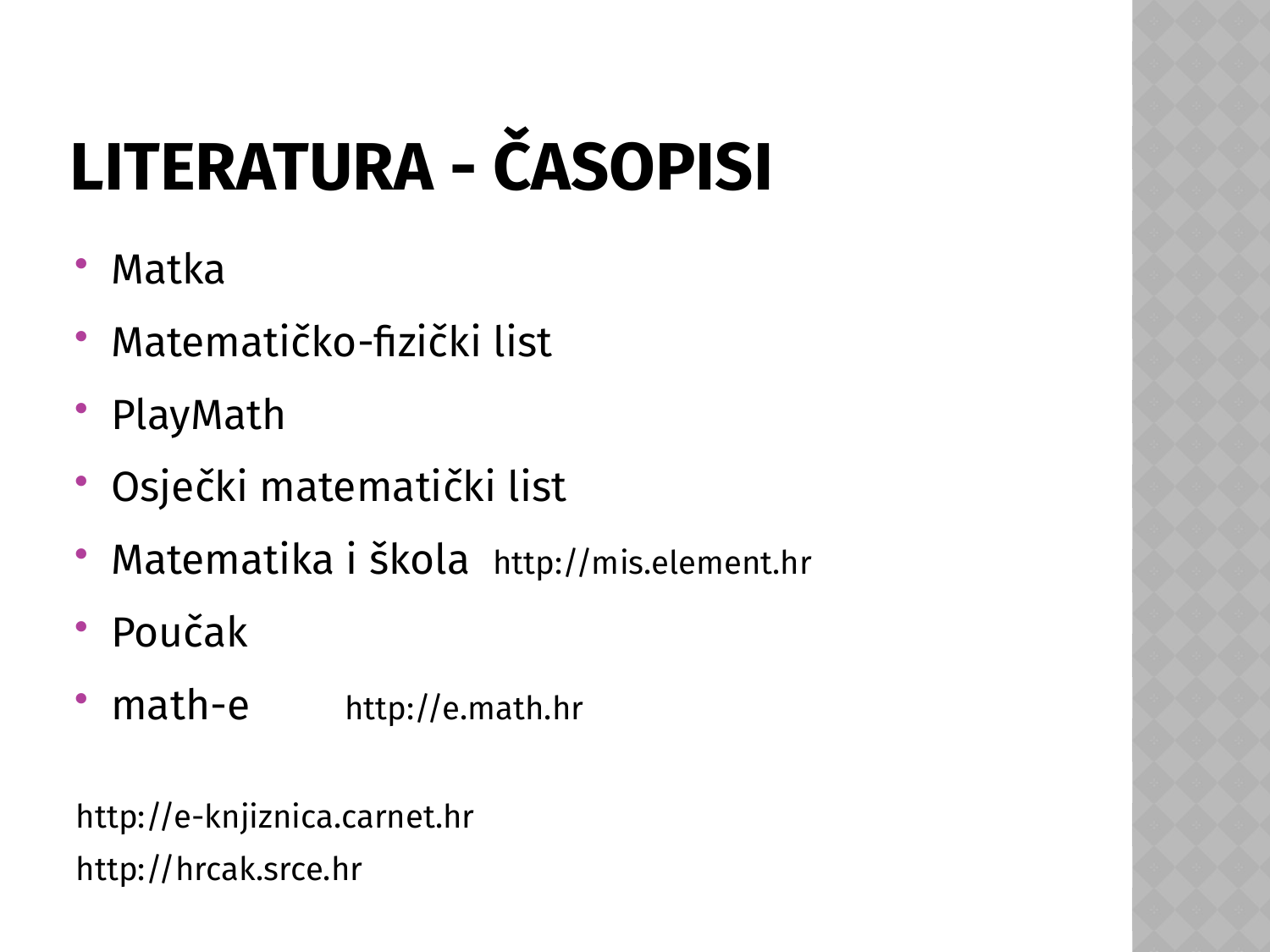

# Literatura - časopisi
Matka
Matematičko-fizički list
PlayMath
Osječki matematički list
Matematika i škola  http://mis.element.hr
Poučak
math-e	http://e.math.hr

http://e-knjiznica.carnet.hr
http://hrcak.srce.hr